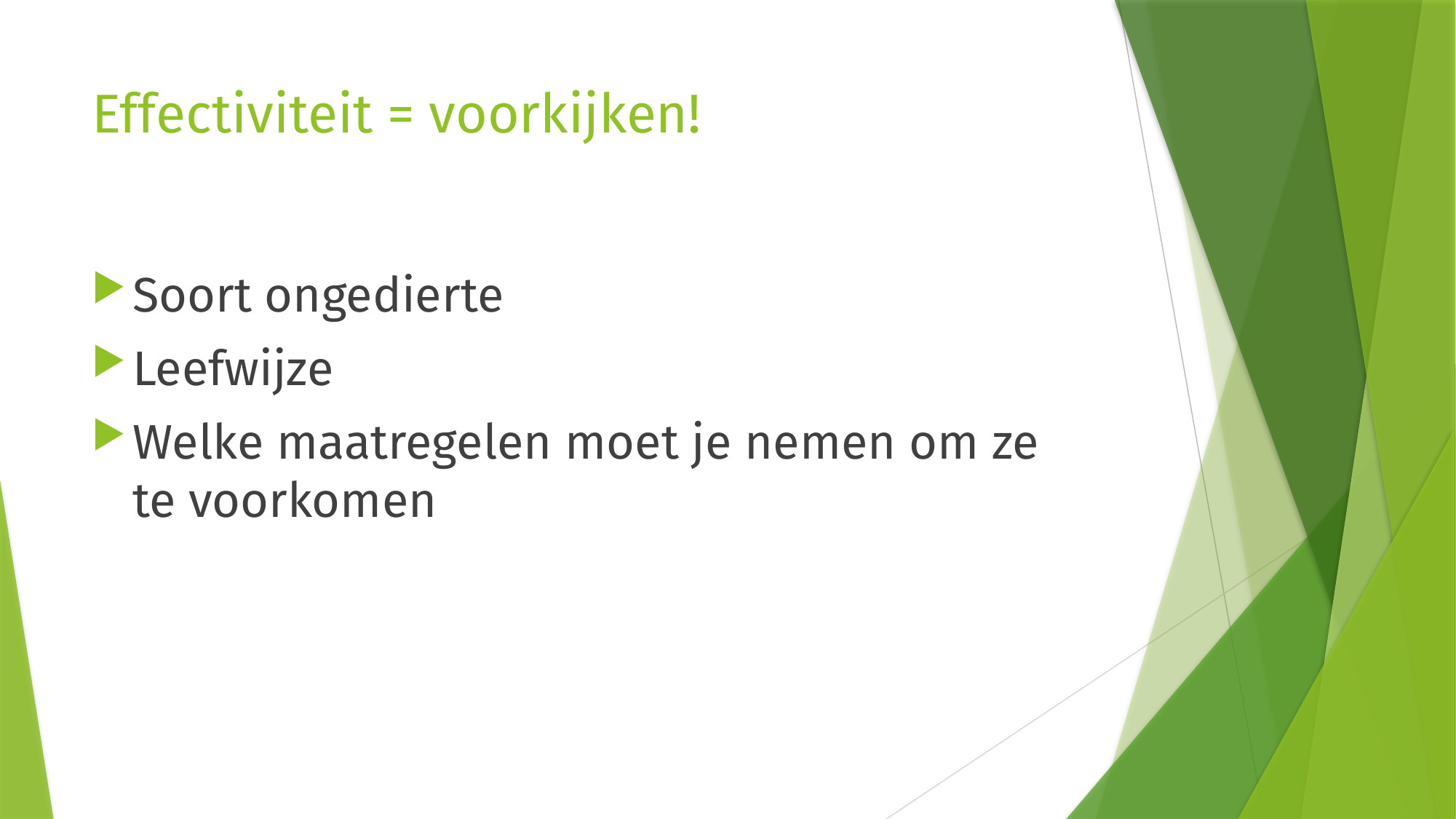

# Effectiviteit = voorkijken!
Soort ongedierte
Leefwijze
Welke maatregelen moet je nemen om ze te voorkomen